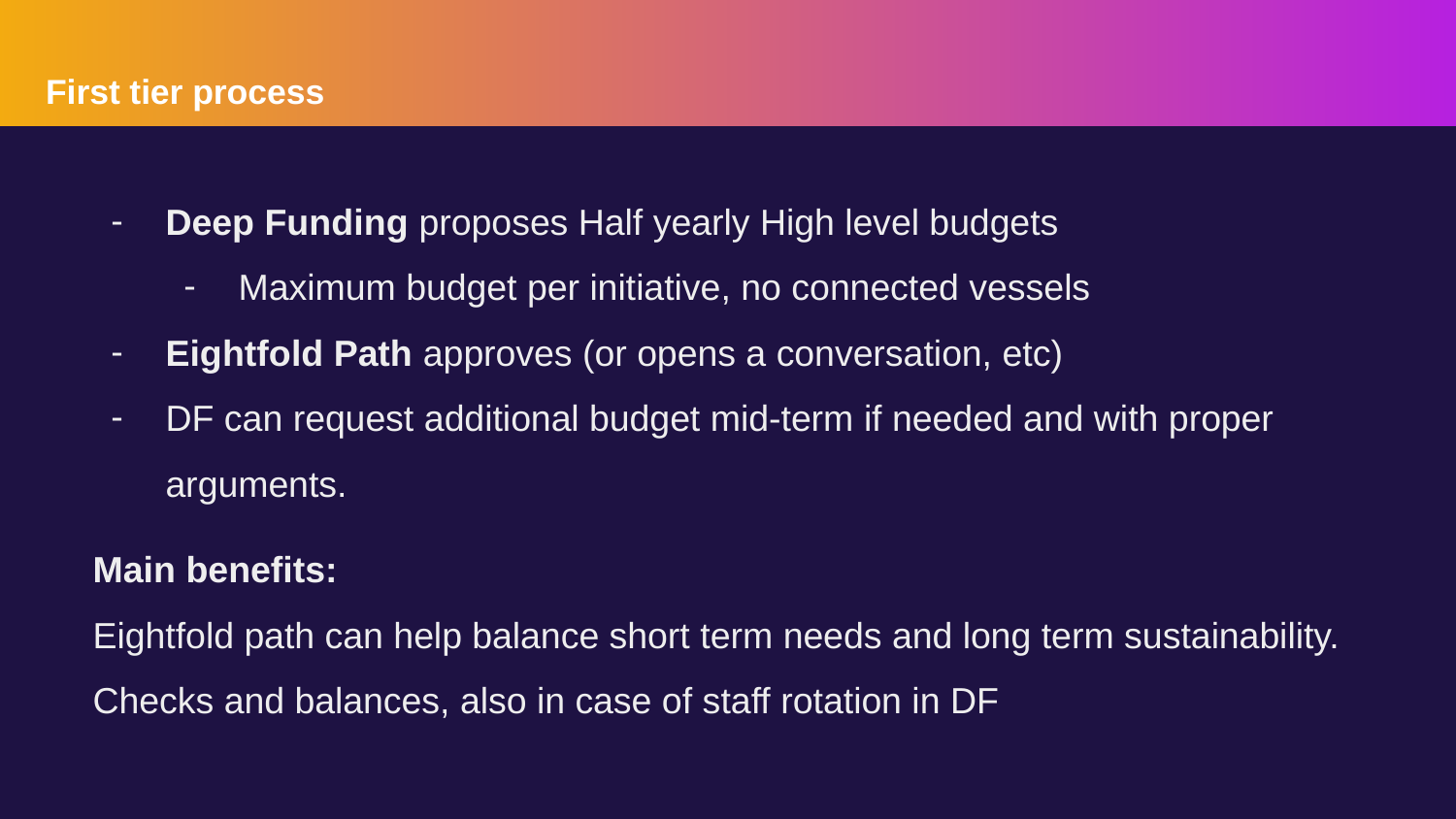

# First tier process
Deep Funding proposes Half yearly High level budgets
Maximum budget per initiative, no connected vessels
Eightfold Path approves (or opens a conversation, etc)
DF can request additional budget mid-term if needed and with proper arguments.
Main benefits:
Eightfold path can help balance short term needs and long term sustainability. Checks and balances, also in case of staff rotation in DF